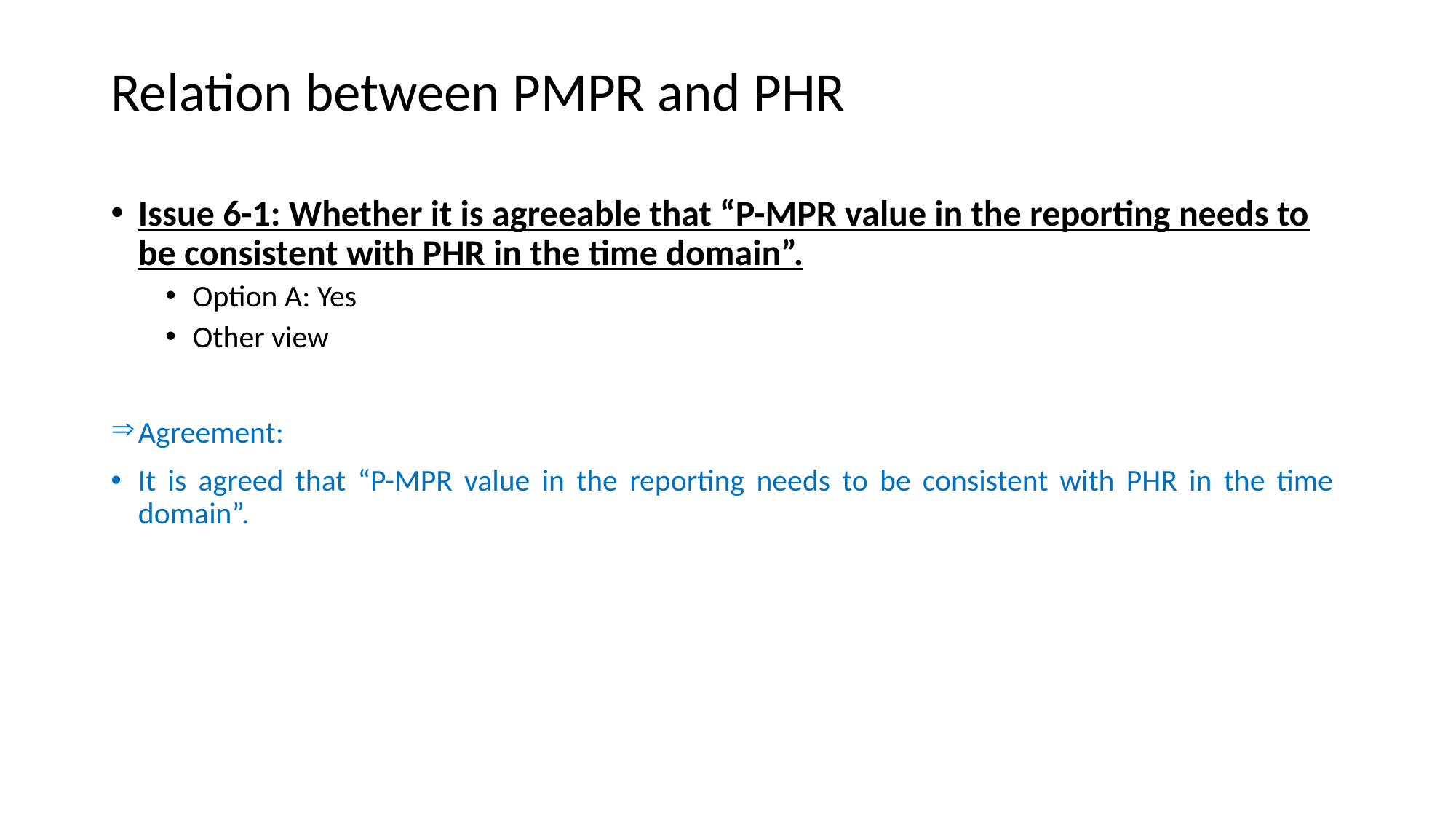

# Relation between PMPR and PHR
Issue 6-1: Whether it is agreeable that “P-MPR value in the reporting needs to be consistent with PHR in the time domain”.
Option A: Yes
Other view

Agreement:
It is agreed that “P-MPR value in the reporting needs to be consistent with PHR in the time domain”.